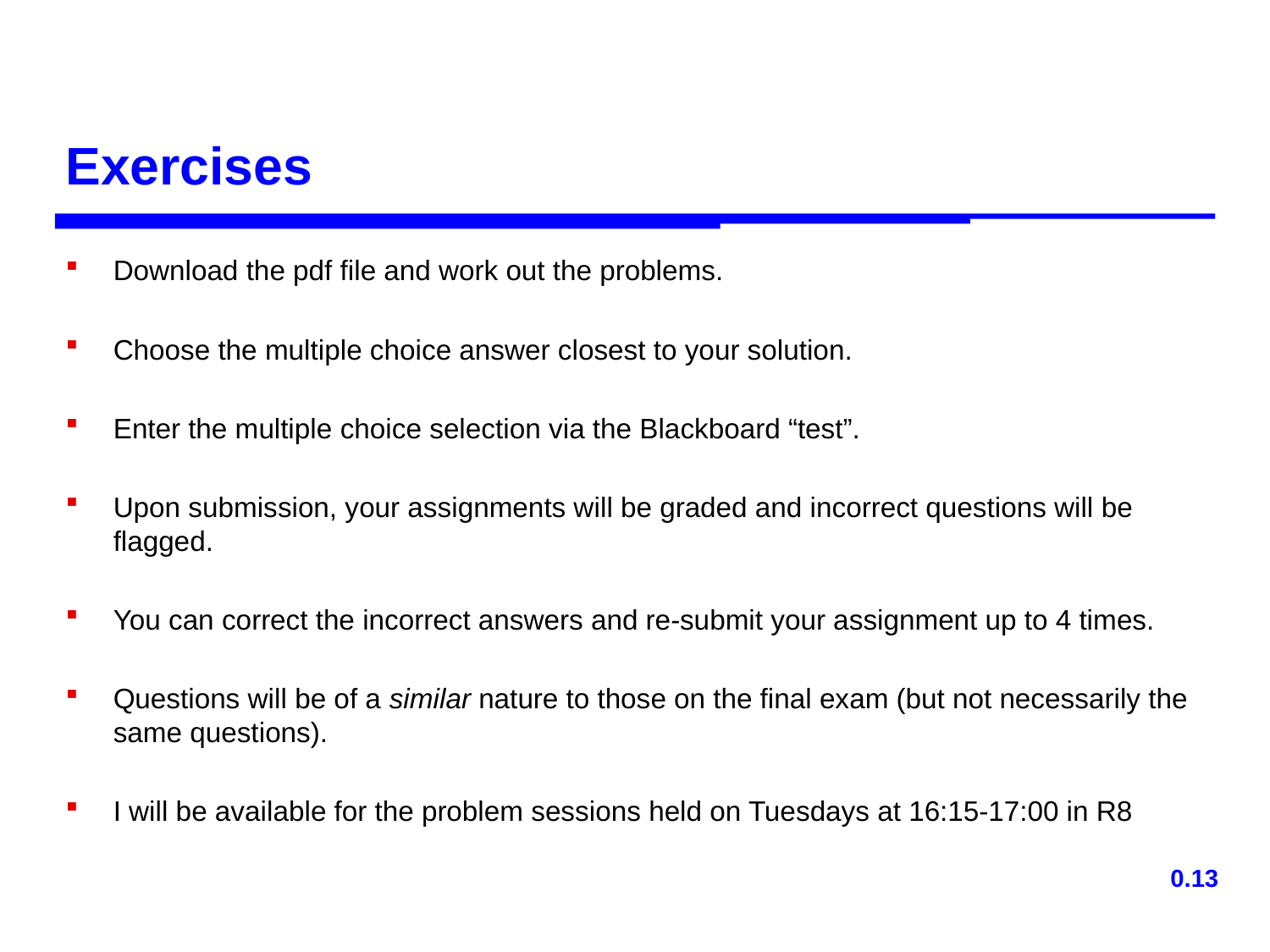

# Exercises
Download the pdf file and work out the problems.

Choose the multiple choice answer closest to your solution.

Enter the multiple choice selection via the Blackboard “test”.

Upon submission, your assignments will be graded and incorrect questions will be flagged.

You can correct the incorrect answers and re-submit your assignment up to 4 times.

Questions will be of a similar nature to those on the final exam (but not necessarily the same questions).

I will be available for the problem sessions held on Tuesdays at 16:15-17:00 in R8